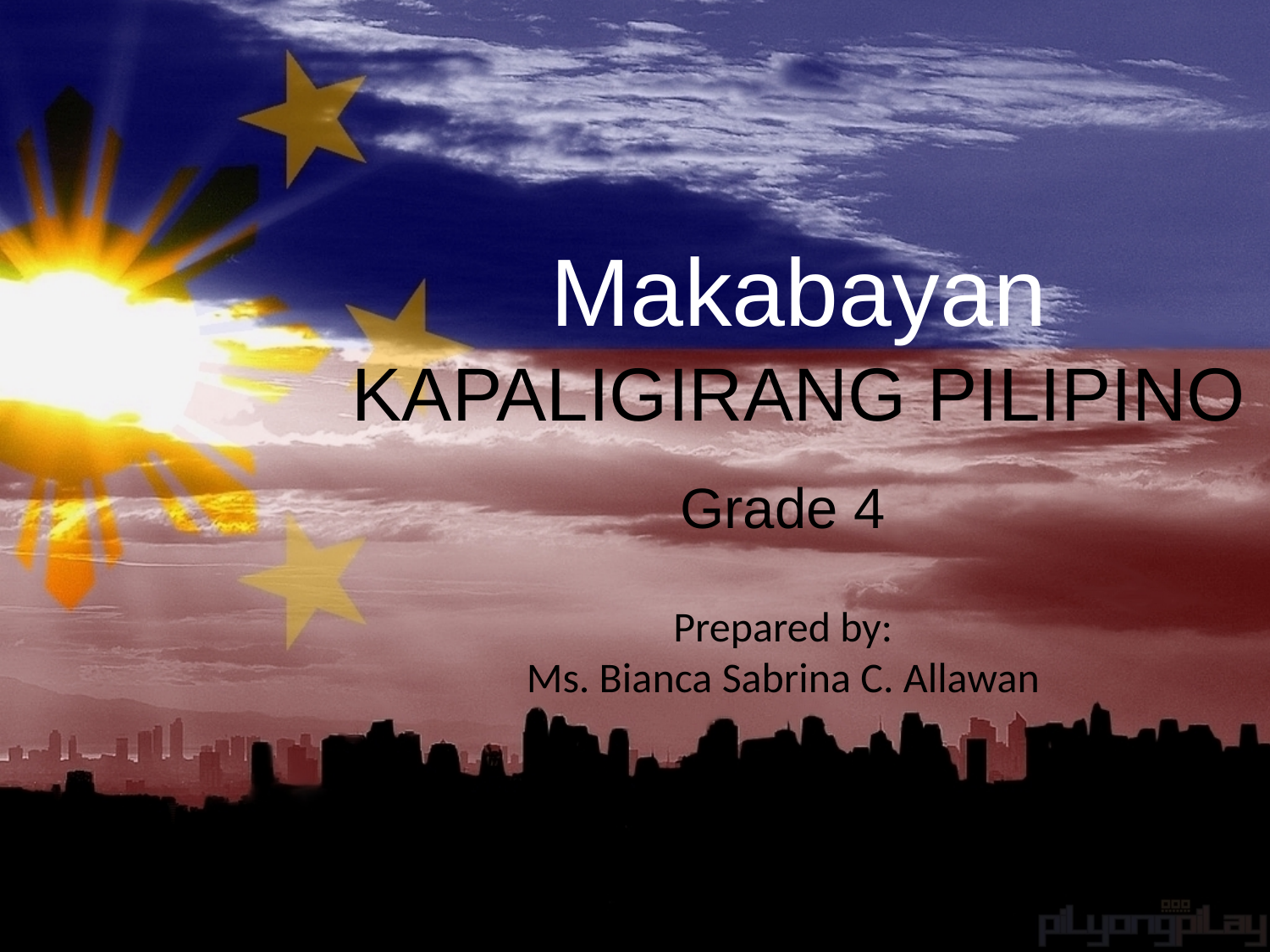

# Makabayan KAPALIGIRANG PILIPINO
Grade 4

Prepared by:
Ms. Bianca Sabrina C. Allawan